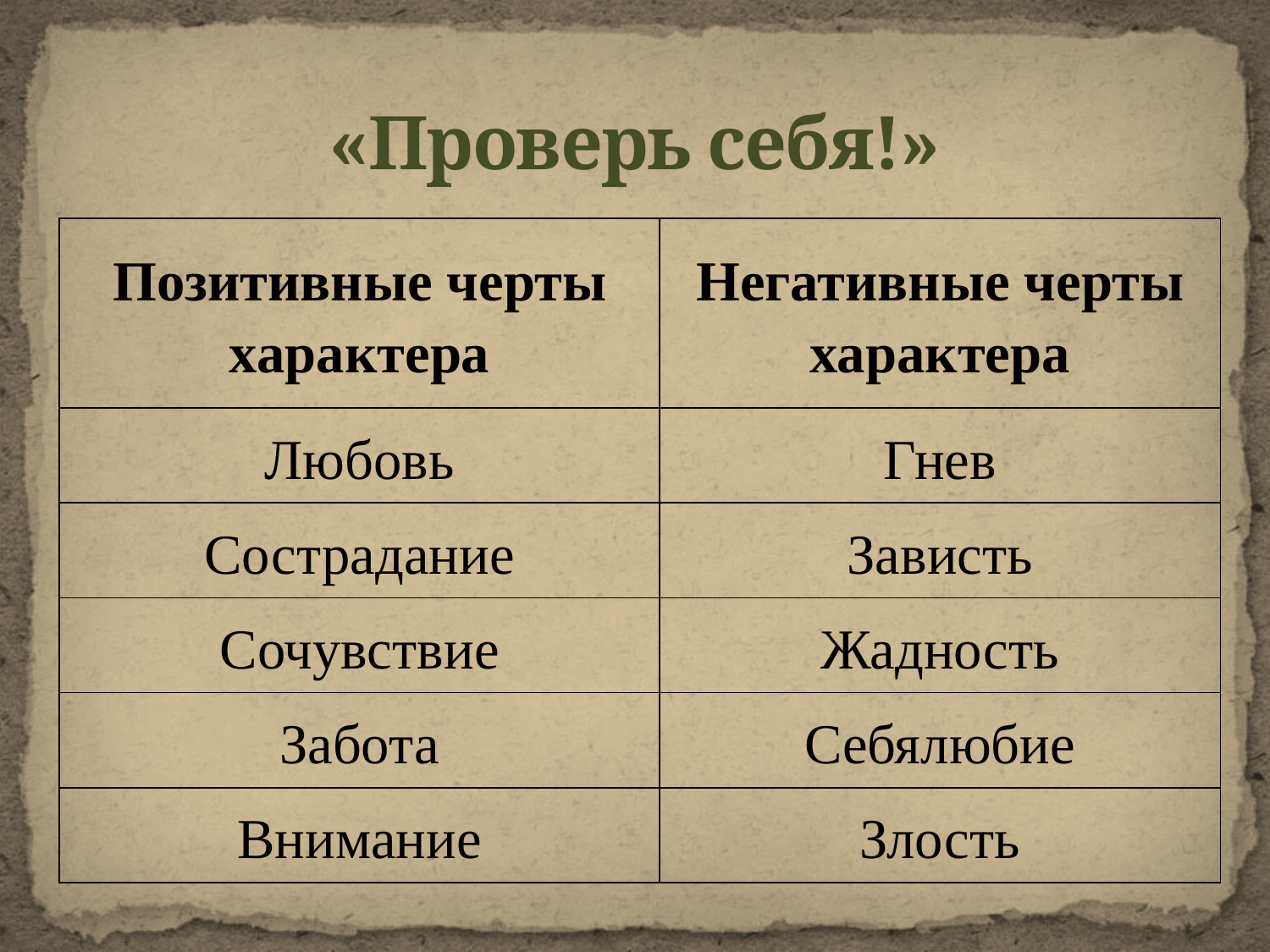

# «Проверь себя!»
| Позитивные черты характера | Негативные черты характера |
| --- | --- |
| Любовь | Гнев |
| Сострадание | Зависть |
| Сочувствие | Жадность |
| Забота | Себялюбие |
| Внимание | Злость |